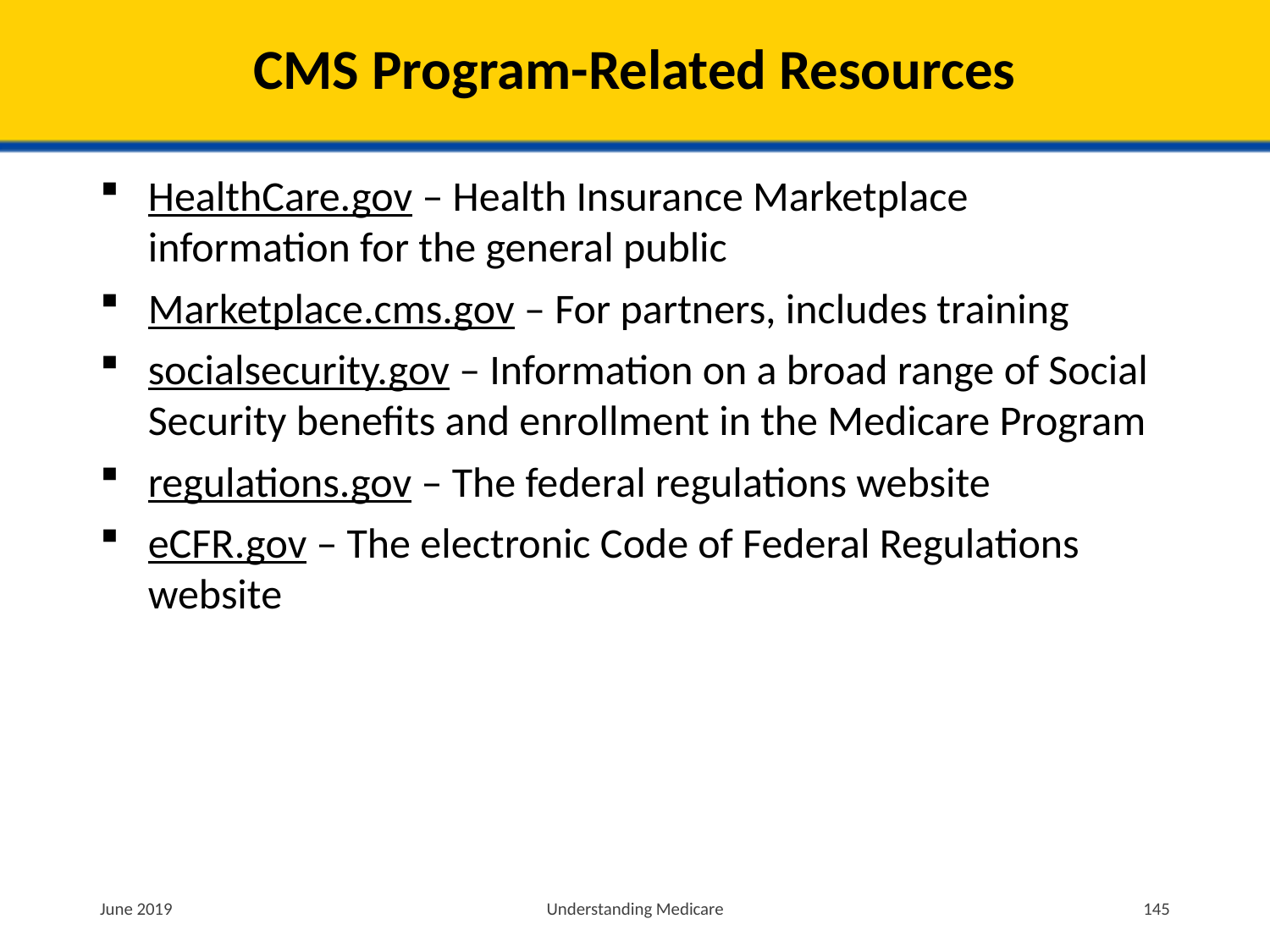

# CMS Program-Related Resources
HealthCare.gov – Health Insurance Marketplace information for the general public
Marketplace.cms.gov – For partners, includes training
socialsecurity.gov – Information on a broad range of Social Security benefits and enrollment in the Medicare Program
regulations.gov – The federal regulations website
eCFR.gov – The electronic Code of Federal Regulations website
June 2019
Understanding Medicare
145